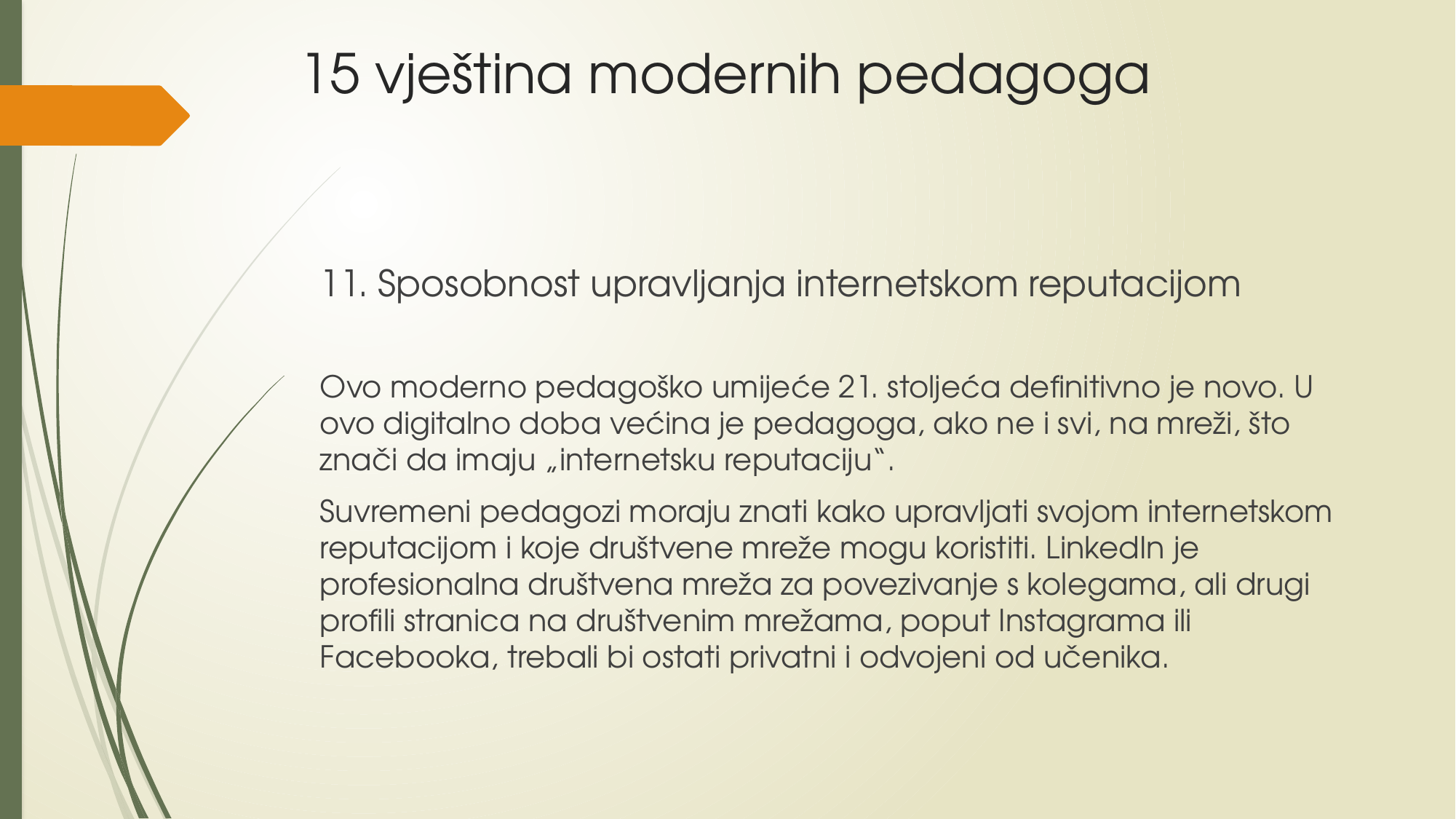

# 15 vještina modernih pedagoga
11. Sposobnost upravljanja internetskom reputacijom

Ovo moderno pedagoško umijeće 21. stoljeća definitivno je novo. U ovo digitalno doba većina je pedagoga, ako ne i svi, na mreži, što znači da imaju „internetsku reputaciju“.
Suvremeni pedagozi moraju znati kako upravljati svojom internetskom reputacijom i koje društvene mreže mogu koristiti. LinkedIn je profesionalna društvena mreža za povezivanje s kolegama, ali drugi profili stranica na društvenim mrežama, poput Instagrama ili Facebooka, trebali bi ostati privatni i odvojeni od učenika.